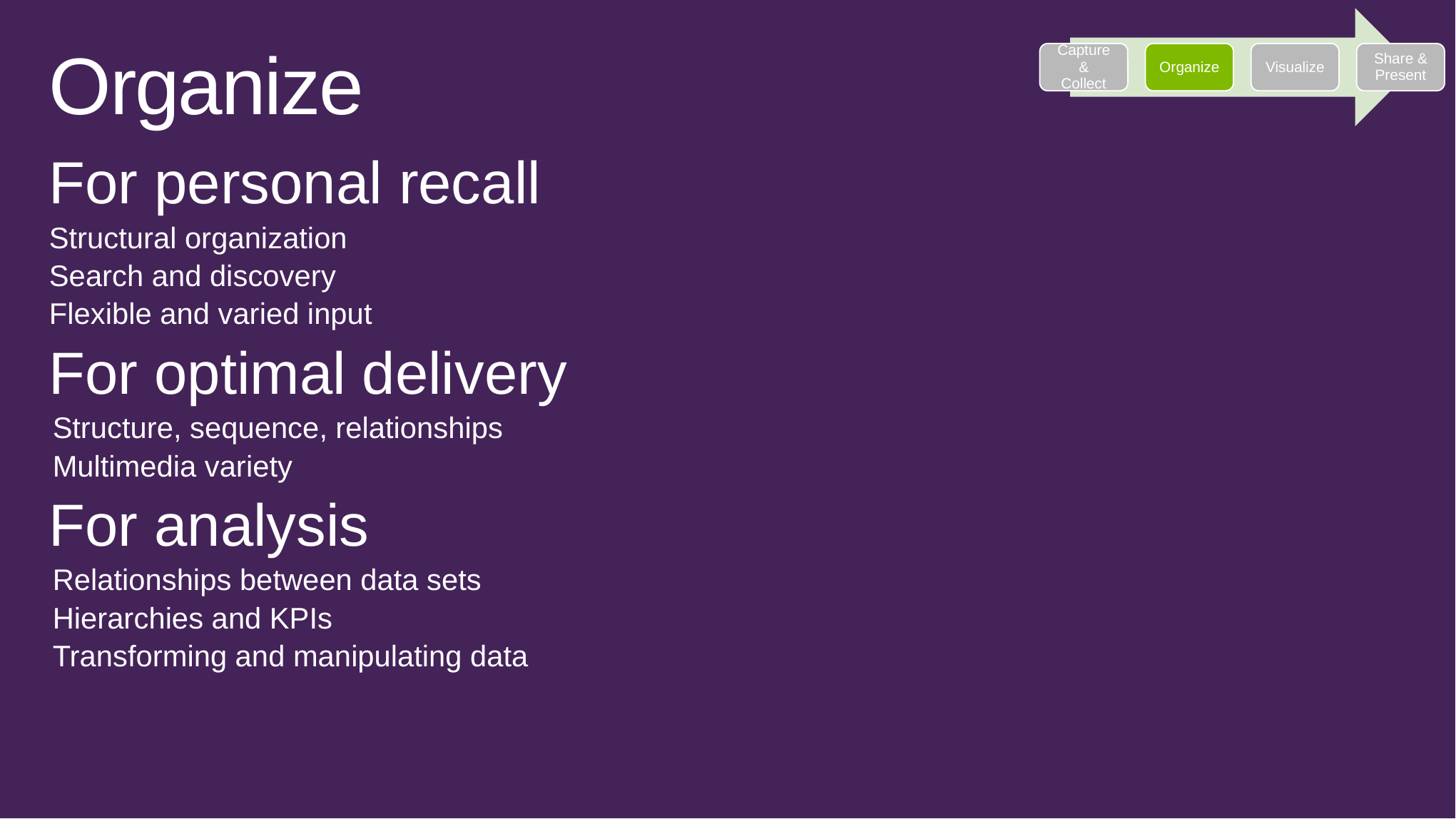

Capture &
Collect
Organize
Visualize
Share &
Present
# Organize
For personal recall
Structural organization
Search and discovery
Flexible and varied input
For optimal delivery
Structure, sequence, relationships
Multimedia variety
For analysis
Relationships between data sets
Hierarchies and KPIs
Transforming and manipulating data